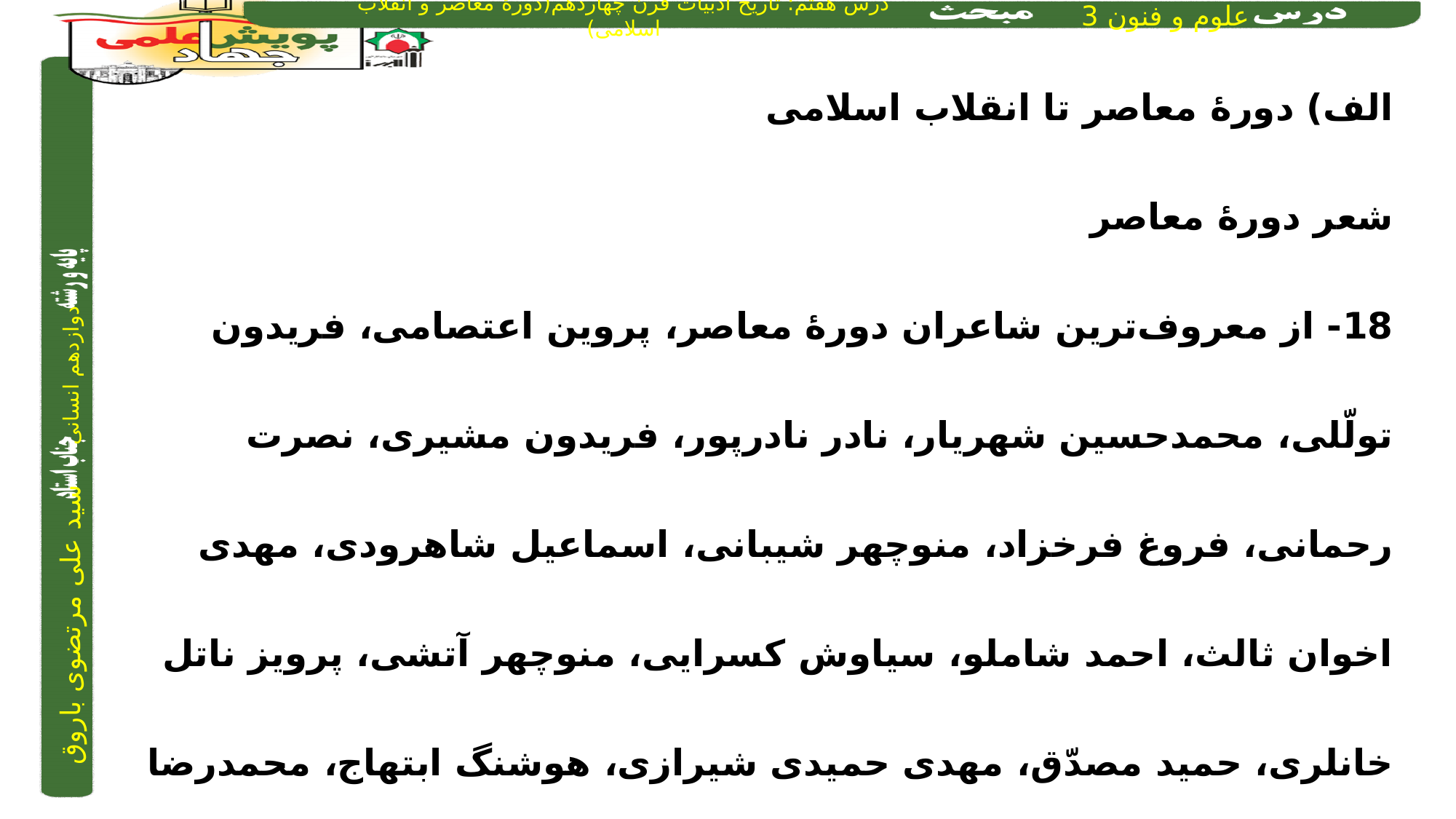

الف) دورۀ معاصر تا انقلاب اسلامی
شعر دورۀ معاصر
18- از معروف‌ترین شاعران دورۀ معاصر، پروین اعتصامی، فریدون تولّلی، محمدحسین شهریار، نادر نادرپور، فریدون مشیری، نصرت رحمانی، فروغ فرخزاد، منوچهر شیبانی، اسماعیل شاهرودی، مهدی اخوان ثالث، احمد شاملو، سیاوش کسرایی، منوچهر آتشی، پرویز ناتل خانلری، حمید مصدّق، مهدی حمیدی شیرازی، هوشنگ ابتهاج، محمدرضا شفیعی کدکنی و ... را می‌توان نام برد.